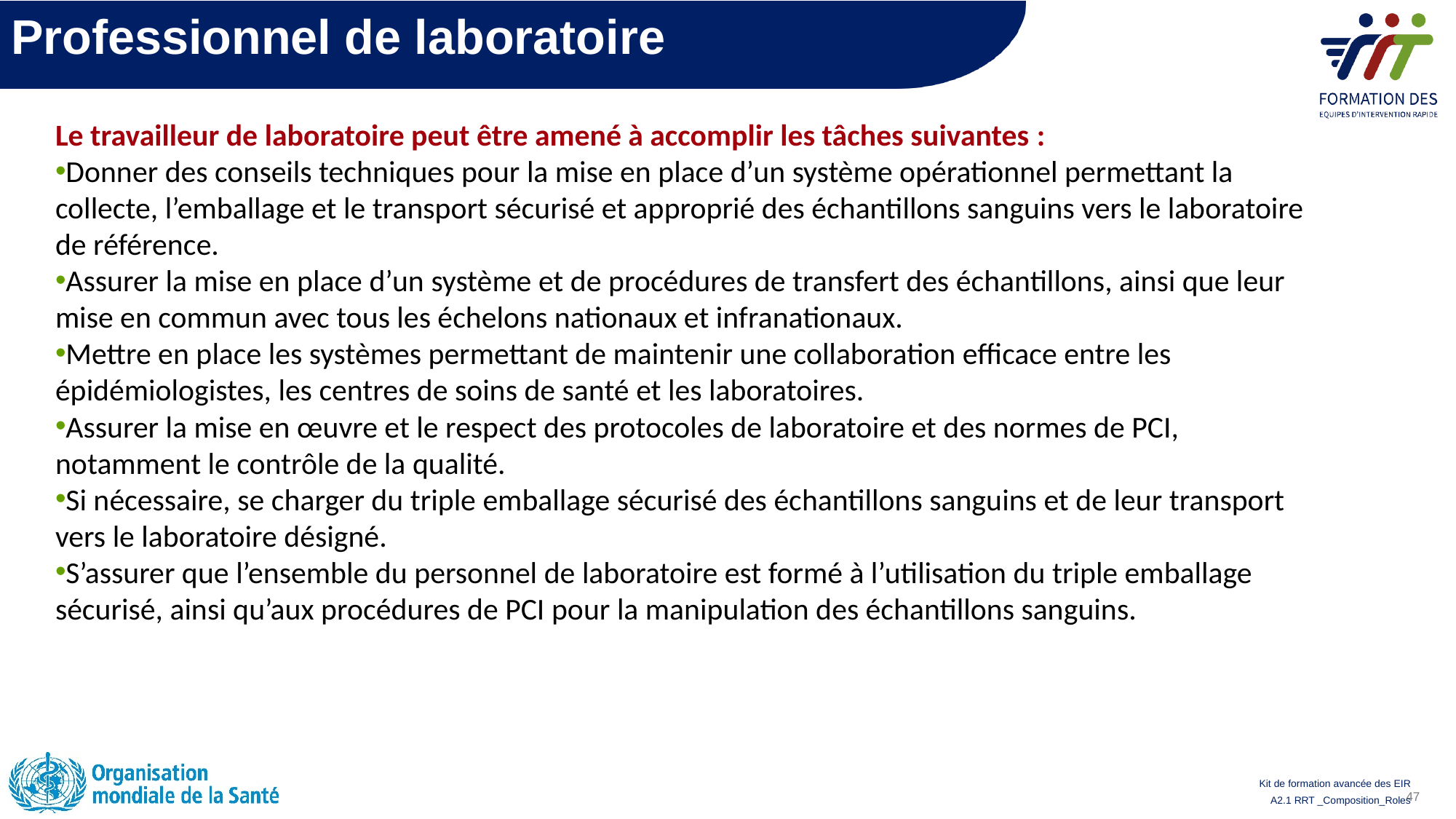

Professionnel de laboratoire
Le travailleur de laboratoire peut être amené à accomplir les tâches suivantes :
Donner des conseils techniques pour la mise en place d’un système opérationnel permettant la collecte, l’emballage et le transport sécurisé et approprié des échantillons sanguins vers le laboratoire de référence.
Assurer la mise en place d’un système et de procédures de transfert des échantillons, ainsi que leur mise en commun avec tous les échelons nationaux et infranationaux.
Mettre en place les systèmes permettant de maintenir une collaboration efficace entre les épidémiologistes, les centres de soins de santé et les laboratoires.
Assurer la mise en œuvre et le respect des protocoles de laboratoire et des normes de PCI, notamment le contrôle de la qualité.
Si nécessaire, se charger du triple emballage sécurisé des échantillons sanguins et de leur transport vers le laboratoire désigné.
S’assurer que l’ensemble du personnel de laboratoire est formé à l’utilisation du triple emballage sécurisé, ainsi qu’aux procédures de PCI pour la manipulation des échantillons sanguins.